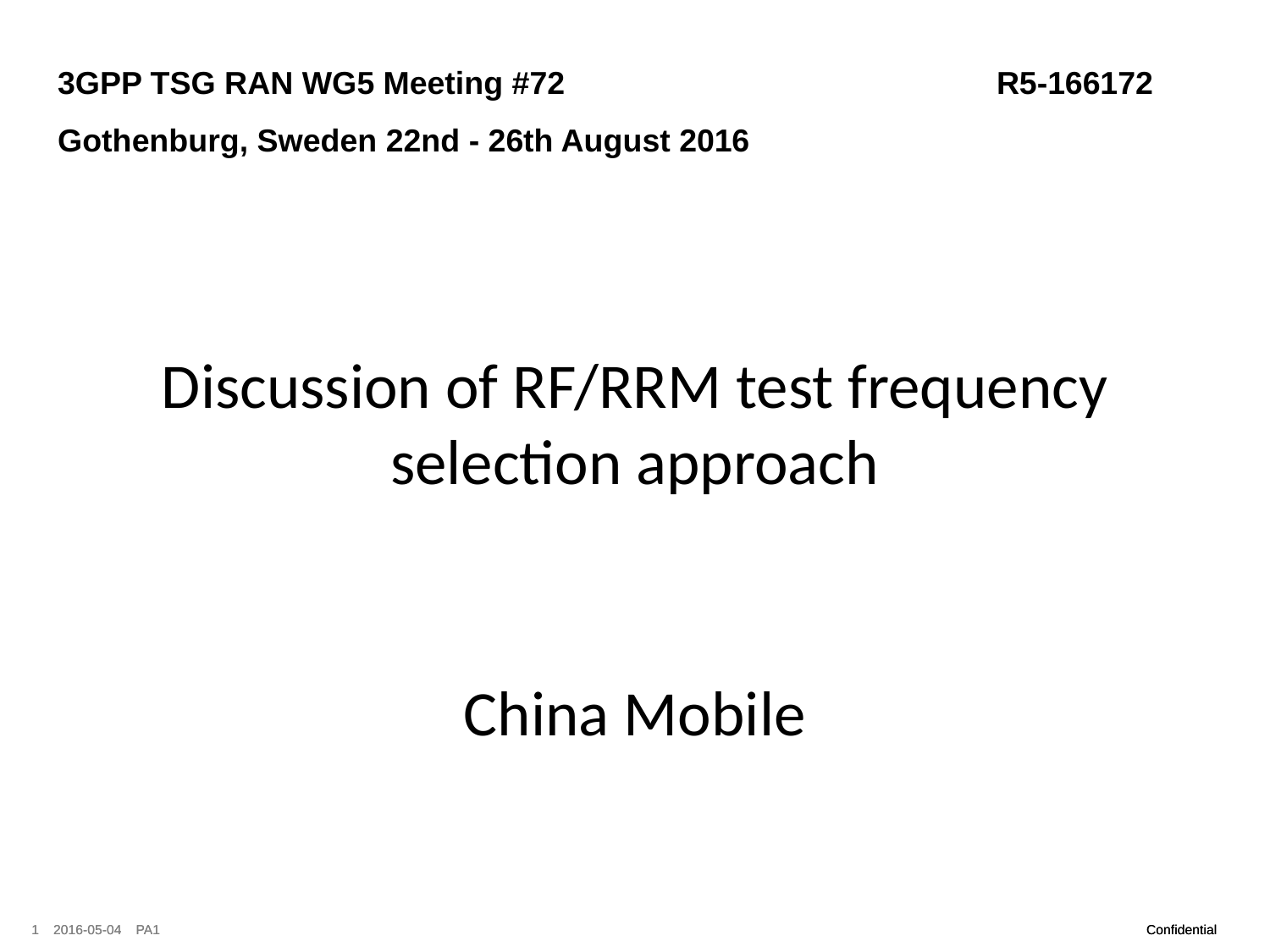

3GPP TSG RAN WG5 Meeting #72	         			  R5-166172
Gothenburg, Sweden 22nd - 26th August 2016
# Discussion of RF/RRM test frequency selection approach
China Mobile